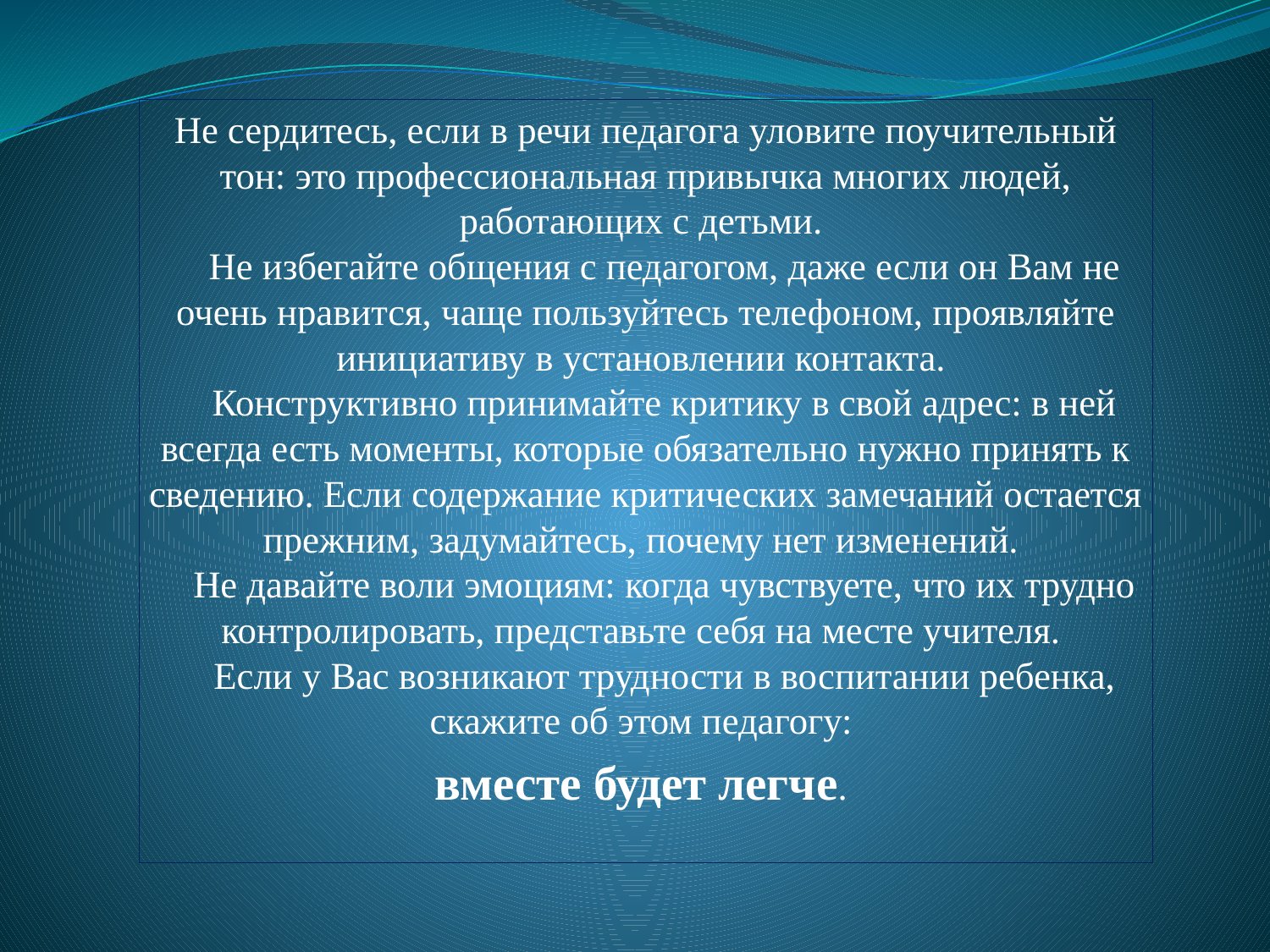

Не сердитесь, если в речи педагога уловите поучительный тон: это профессиональная привычка многих людей, работающих с детьми.
    Не избегайте общения с педагогом, даже если он Вам не очень нравится, чаще пользуйтесь телефоном, проявляйте инициативу в установлении контакта.
    Конструктивно принимайте критику в свой адрес: в ней всегда есть моменты, которые обязательно нужно принять к сведению. Если содержание критических замечаний остается прежним, задумайтесь, почему нет изменений.
    Не давайте воли эмоциям: когда чувствуете, что их трудно контролировать, представьте себя на месте учителя.
    Если у Вас возникают трудности в воспитании ребенка, скажите об этом педагогу:
вместе будет легче.